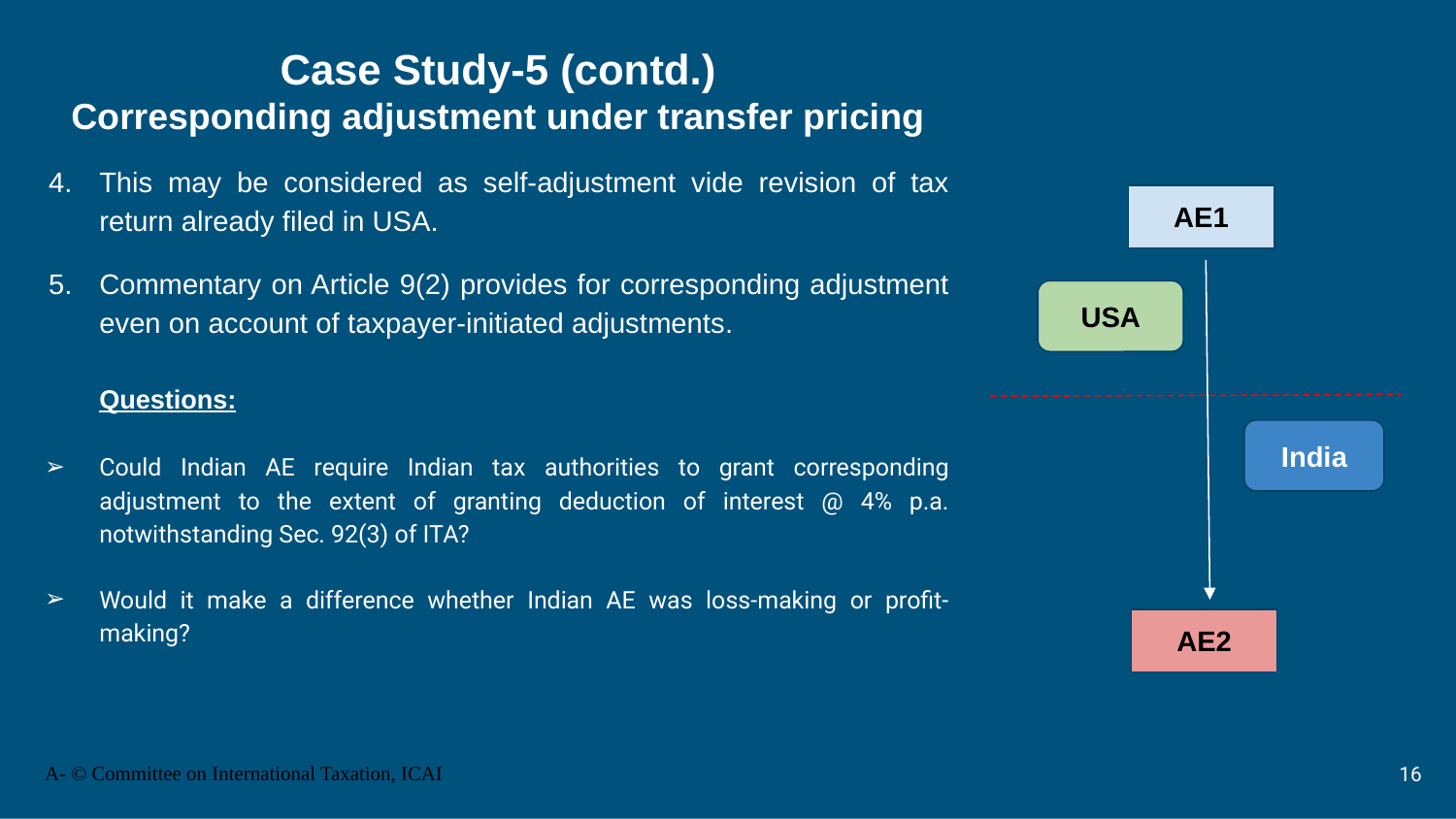

# Case Study-5 (contd.)
Corresponding adjustment under transfer pricing
This may be considered as self-adjustment vide revision of tax return already filed in USA.
Commentary on Article 9(2) provides for corresponding adjustment even on account of taxpayer-initiated adjustments.

Questions:

Could Indian AE require Indian tax authorities to grant corresponding adjustment to the extent of granting deduction of interest @ 4% p.a. notwithstanding Sec. 92(3) of ITA?
Would it make a difference whether Indian AE was loss-making or profit-making?

AE1
USA
India
AE2
16
A- © Committee on International Taxation, ICAI